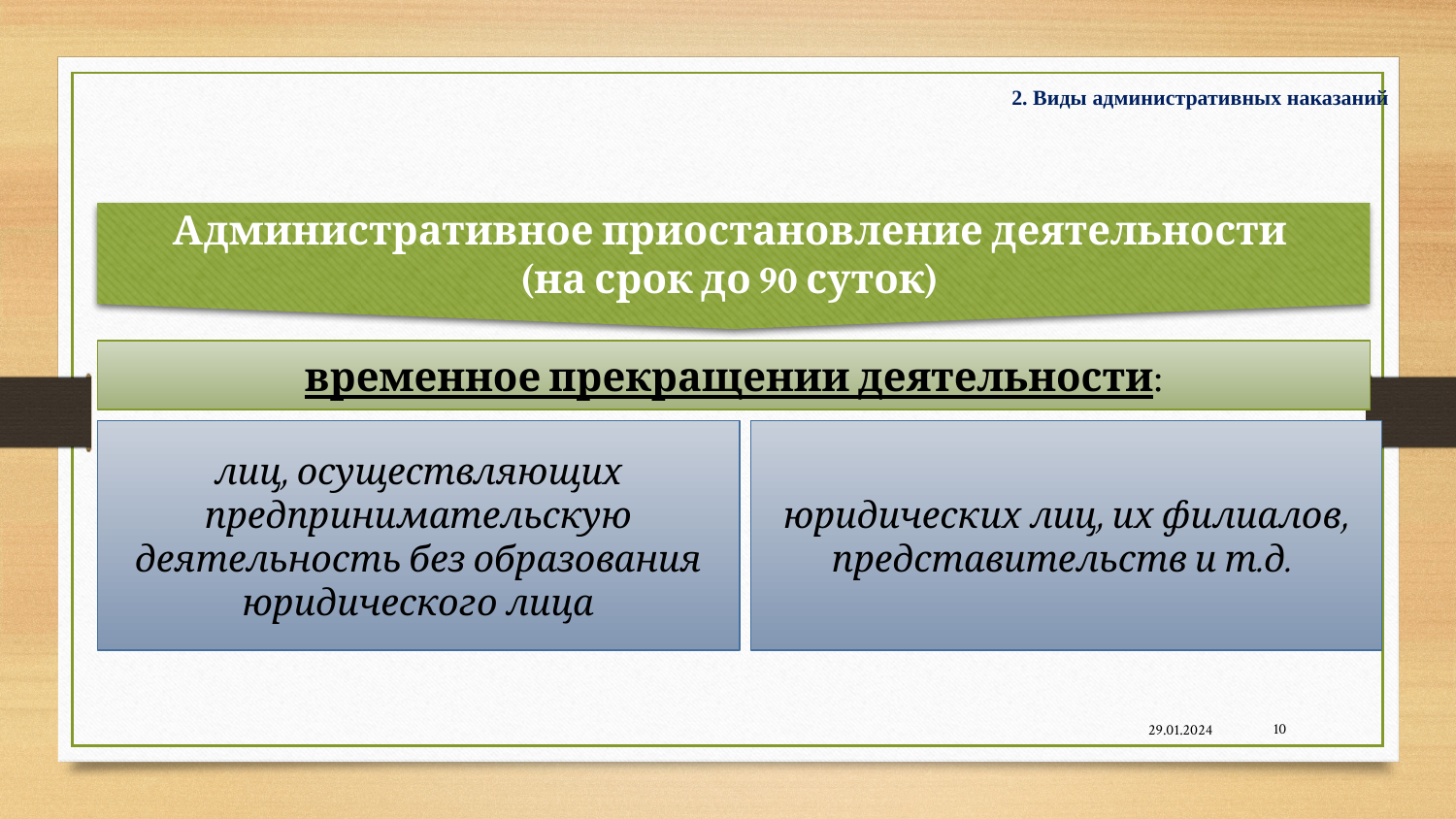

# 2. Виды административных наказаний

Административное приостановление деятельности
(на срок до 90 суток)

временное прекращении деятельности:

лиц, осуществляющих предпринимательскую деятельность без образования юридического лица

юридических лиц, их филиалов, представительств и т.д.
29.01.2024
10